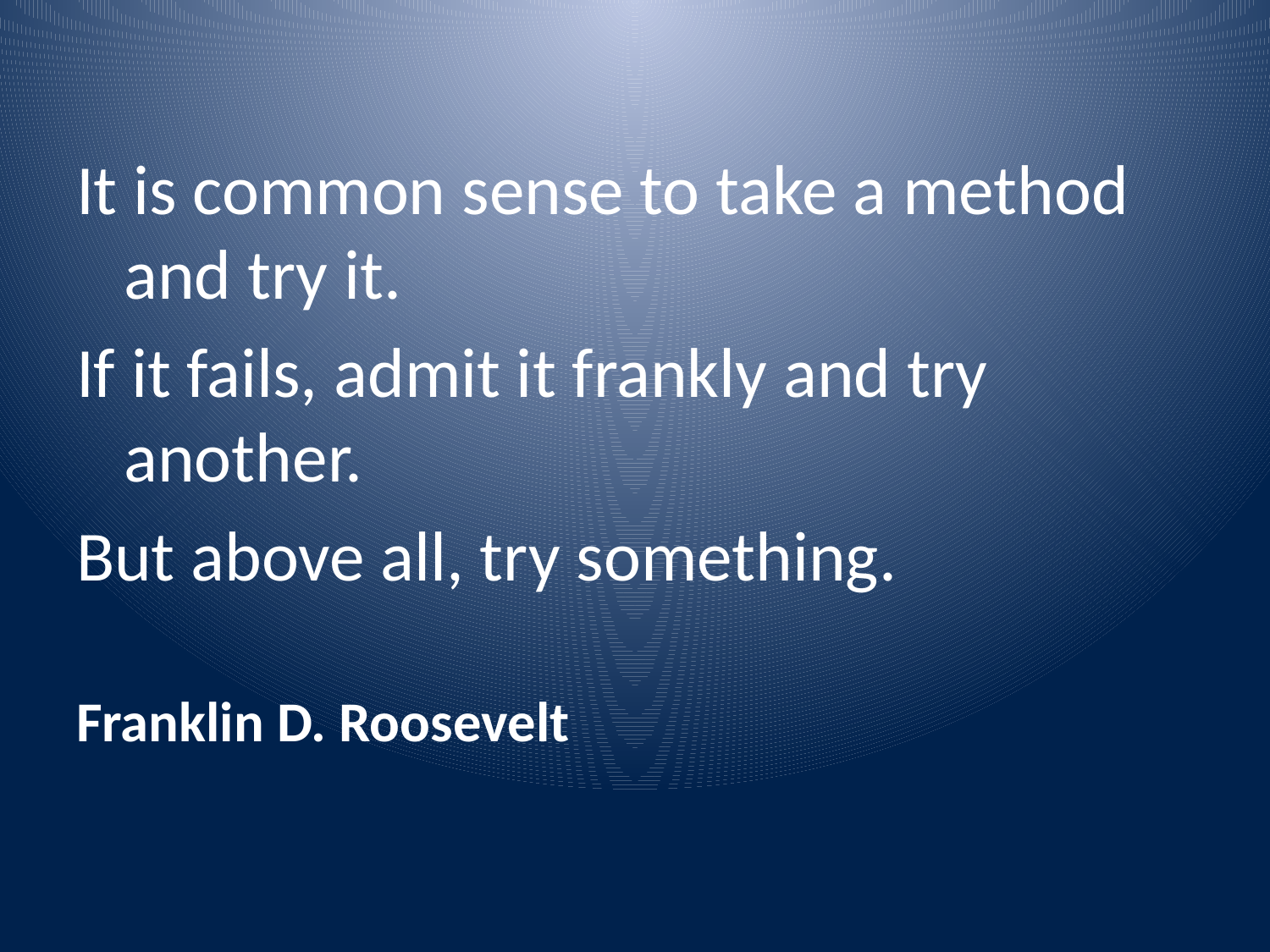

#
It is common sense to take a method and try it.
If it fails, admit it frankly and try another.
But above all, try something.

Franklin D. Roosevelt